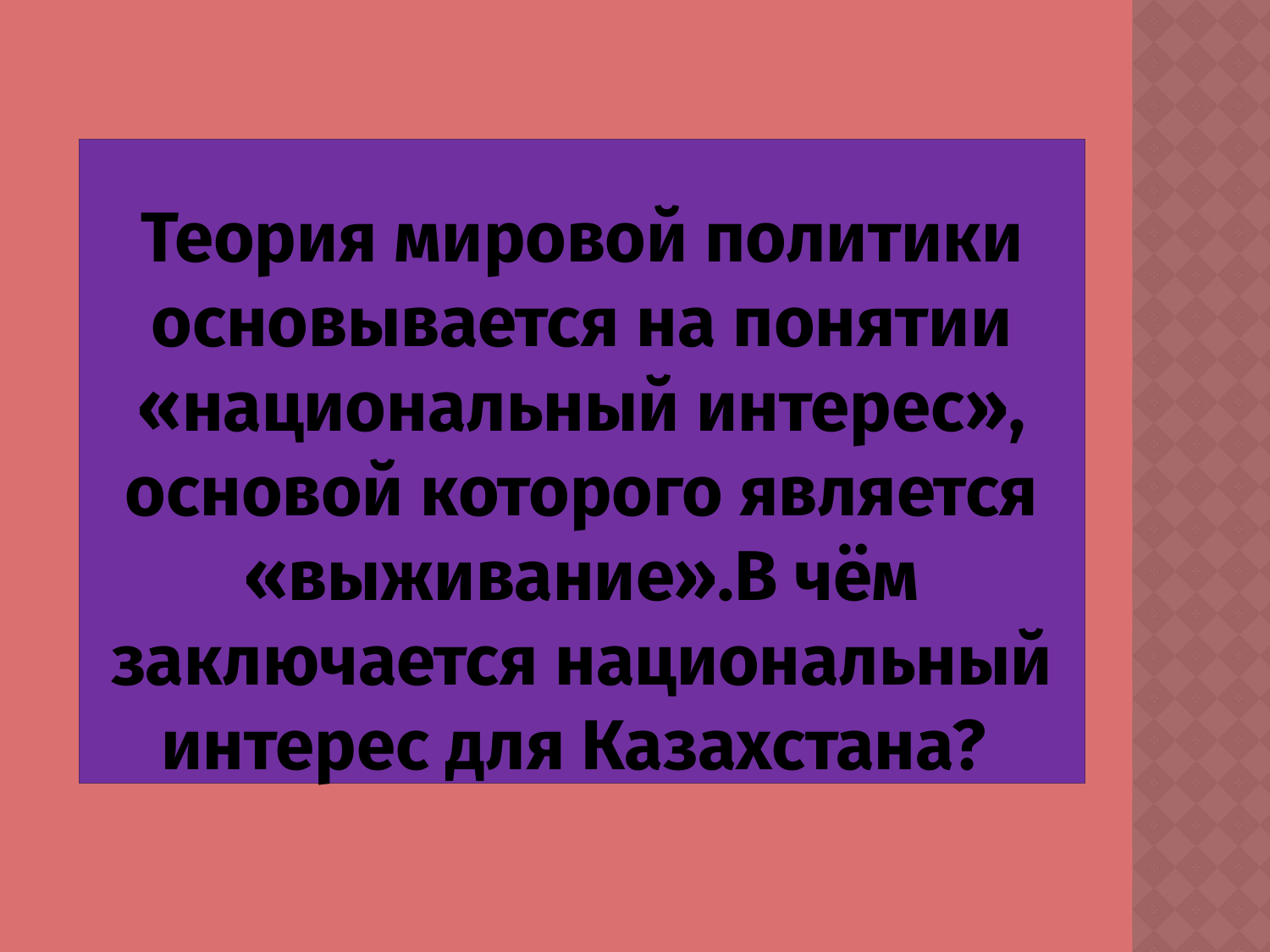

# Теория мировой политики основывается на понятии «национальный интерес», основой которого является «выживание».В чём заключается национальный интерес для Казахстана?